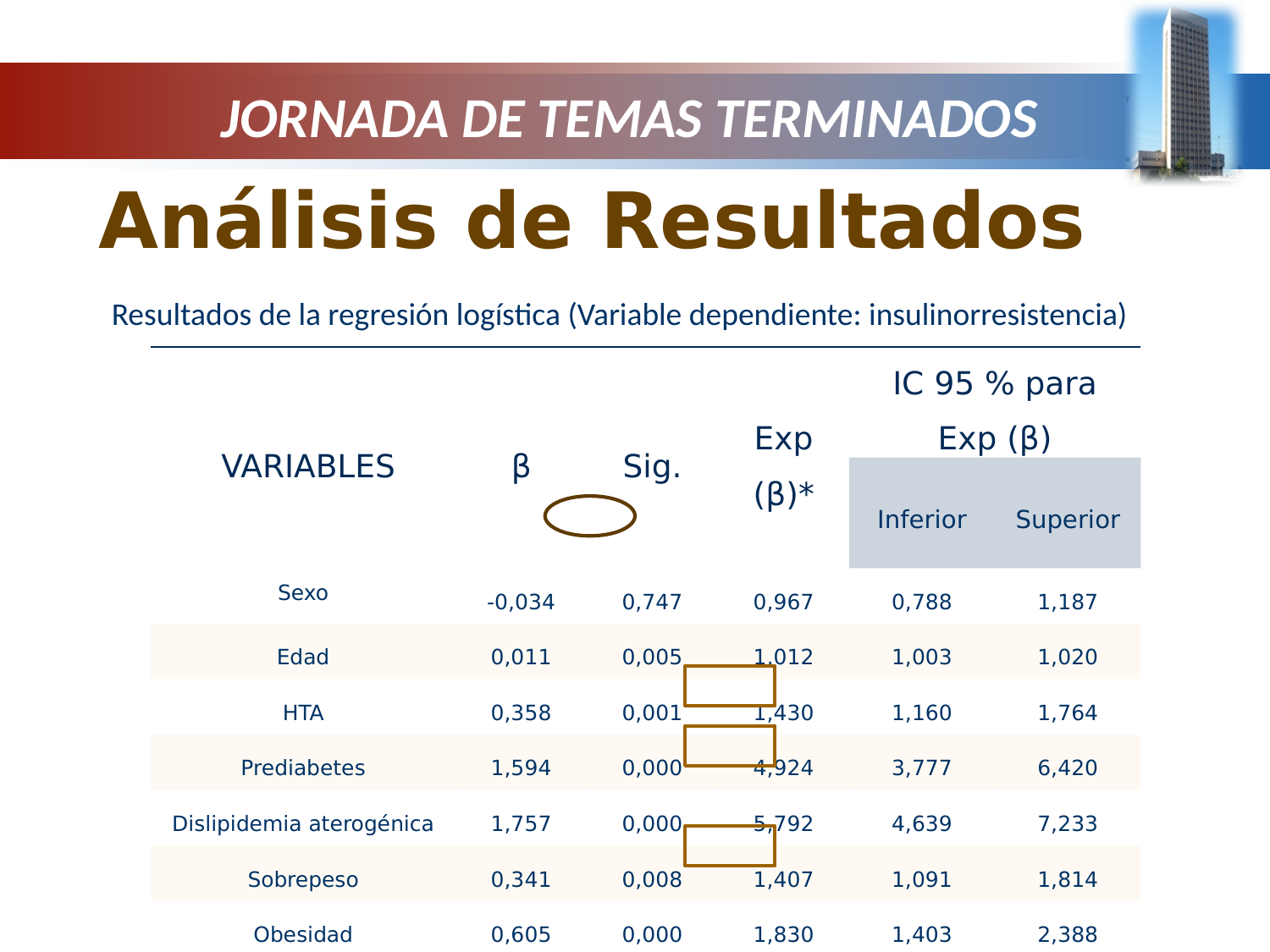

# JORNADA DE TEMAS TERMINADOS
Análisis de Resultados
Resultados de la regresión logística (Variable dependiente: insulinorresistencia)
| VARIABLES | β | Sig. | Exp (β)\* | IC 95 % para Exp (β) |  |
| --- | --- | --- | --- | --- | --- |
|  |  |  |  | Inferior | Superior |
| Sexo | -0,034 | 0,747 | 0,967 | 0,788 | 1,187 |
| Edad | 0,011 | 0,005 | 1,012 | 1,003 | 1,020 |
| HTA | 0,358 | 0,001 | 1,430 | 1,160 | 1,764 |
| Prediabetes | 1,594 | 0,000 | 4,924 | 3,777 | 6,420 |
| Dislipidemia aterogénica | 1,757 | 0,000 | 5,792 | 4,639 | 7,233 |
| Sobrepeso | 0,341 | 0,008 | 1,407 | 1,091 | 1,814 |
| Obesidad | 0,605 | 0,000 | 1,830 | 1,403 | 2,388 |